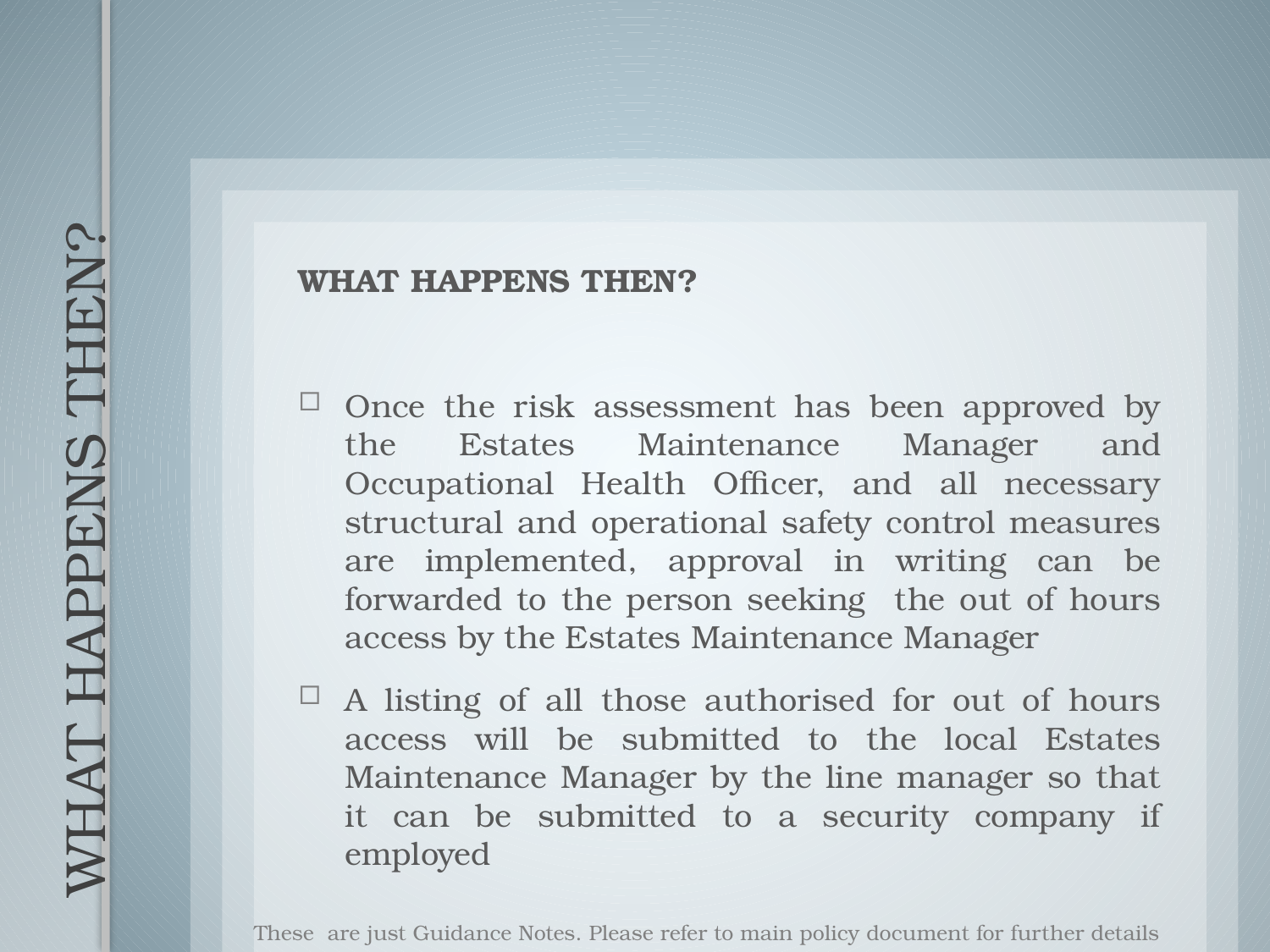

WHAT HAPPENS THEN?

Once the risk assessment has been approved by the Estates Maintenance Manager and Occupational Health Officer, and all necessary structural and operational safety control measures are implemented, approval in writing can be forwarded to the person seeking  the out of hours access by the Estates Maintenance Manager
A listing of all those authorised for out of hours access will be submitted to the local Estates Maintenance Manager by the line manager so that it can be submitted to a security company if employed
# WHAT HAPPENS THEN?
These  are just Guidance Notes. Please refer to main policy document for further details